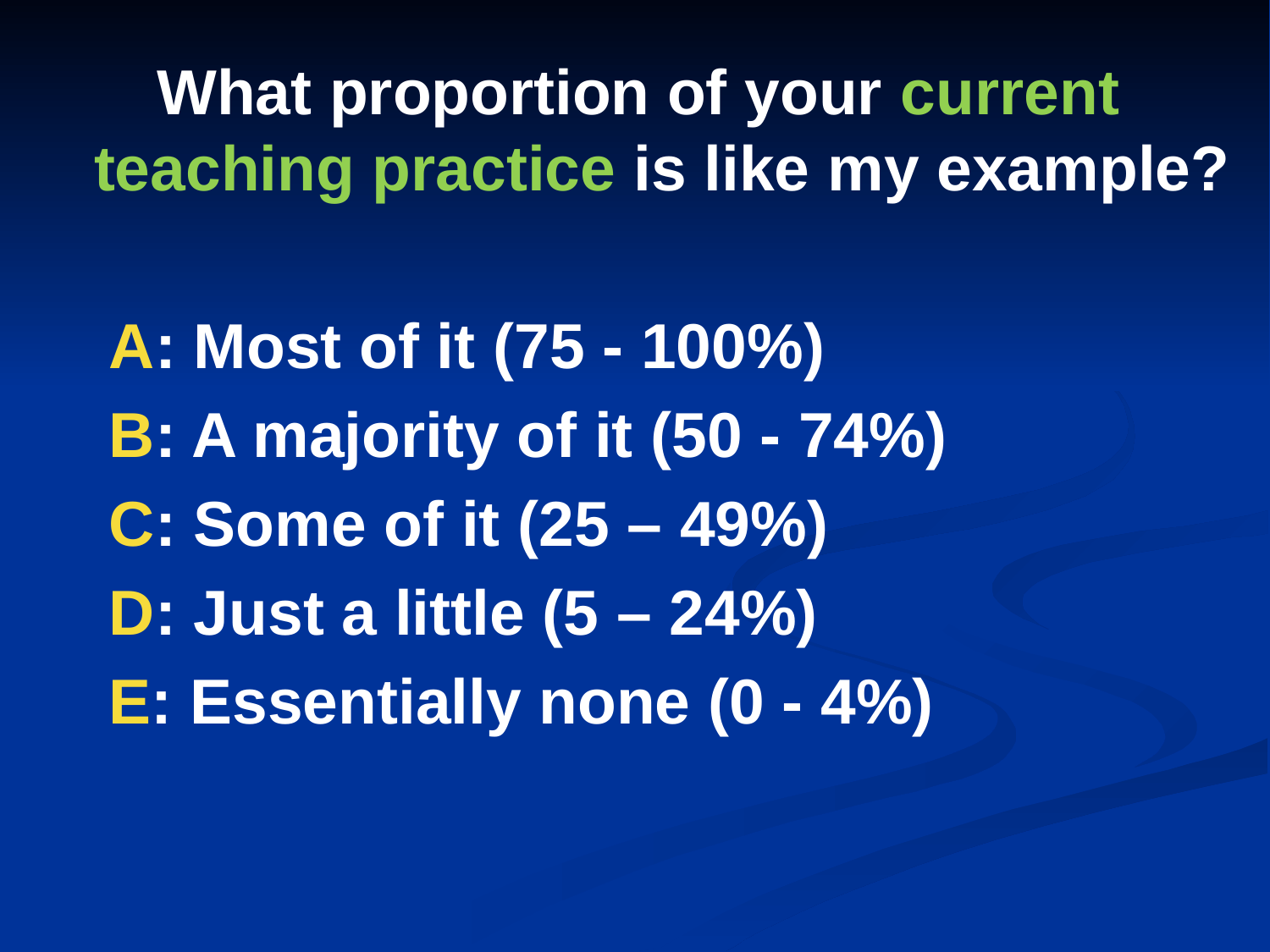

What proportion of your current teaching practice is like my example?

A: Most of it (75 - 100%)
B: A majority of it (50 - 74%)
C: Some of it (25 – 49%)
D: Just a little (5 – 24%)
E: Essentially none (0 - 4%)